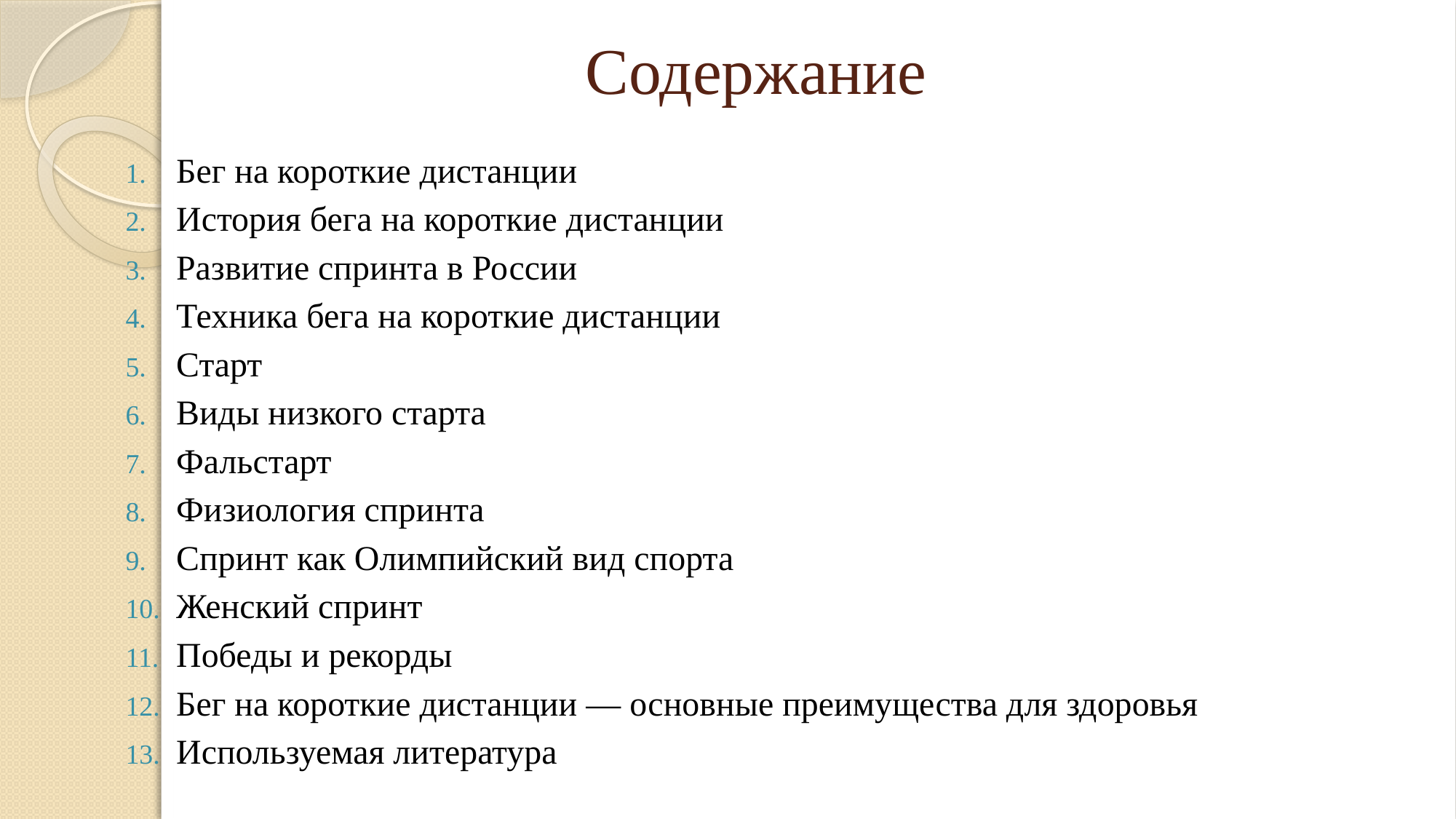

# Содержание
Бег на короткие дистанции
История бега на короткие дистанции
Развитие спринта в России
Техника бега на короткие дистанции
Старт
Виды низкого старта
Фальстарт
Физиология спринта
Спринт как Олимпийский вид спорта
Женский спринт
Победы и рекорды
Бег на короткие дистанции — основные преимущества для здоровья
Используемая литература